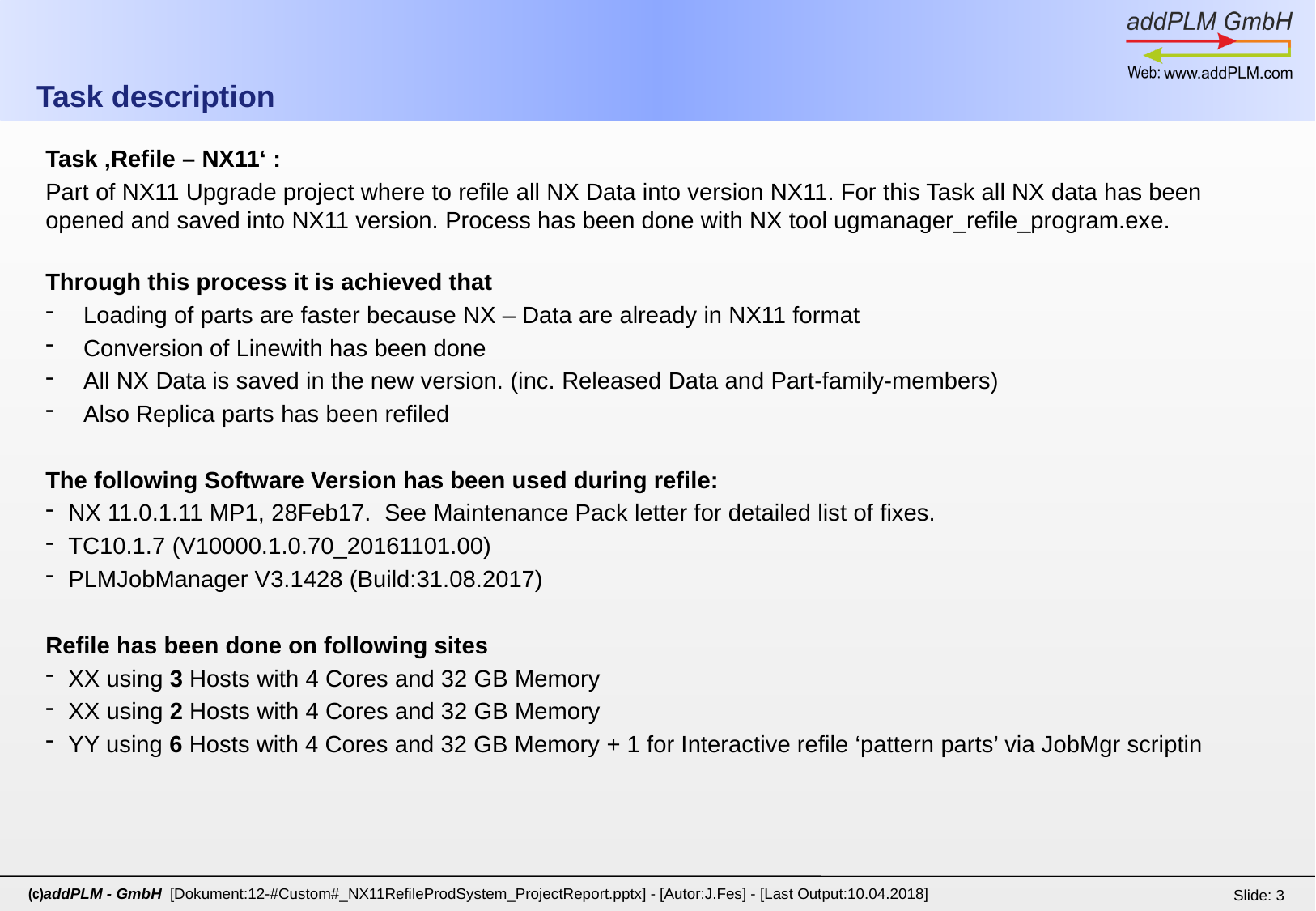

# Task description
Task ‚Refile – NX11‘ :
Part of NX11 Upgrade project where to refile all NX Data into version NX11. For this Task all NX data has been opened and saved into NX11 version. Process has been done with NX tool ugmanager_refile_program.exe.
Through this process it is achieved that
Loading of parts are faster because NX – Data are already in NX11 format
Conversion of Linewith has been done
All NX Data is saved in the new version. (inc. Released Data and Part-family-members)
Also Replica parts has been refiled

The following Software Version has been used during refile:
NX 11.0.1.11 MP1, 28Feb17.  See Maintenance Pack letter for detailed list of fixes.
TC10.1.7 (V10000.1.0.70_20161101.00)
PLMJobManager V3.1428 (Build:31.08.2017)

Refile has been done on following sites
XX using 3 Hosts with 4 Cores and 32 GB Memory
XX using 2 Hosts with 4 Cores and 32 GB Memory
YY using 6 Hosts with 4 Cores and 32 GB Memory + 1 for Interactive refile ‘pattern parts’ via JobMgr scriptin